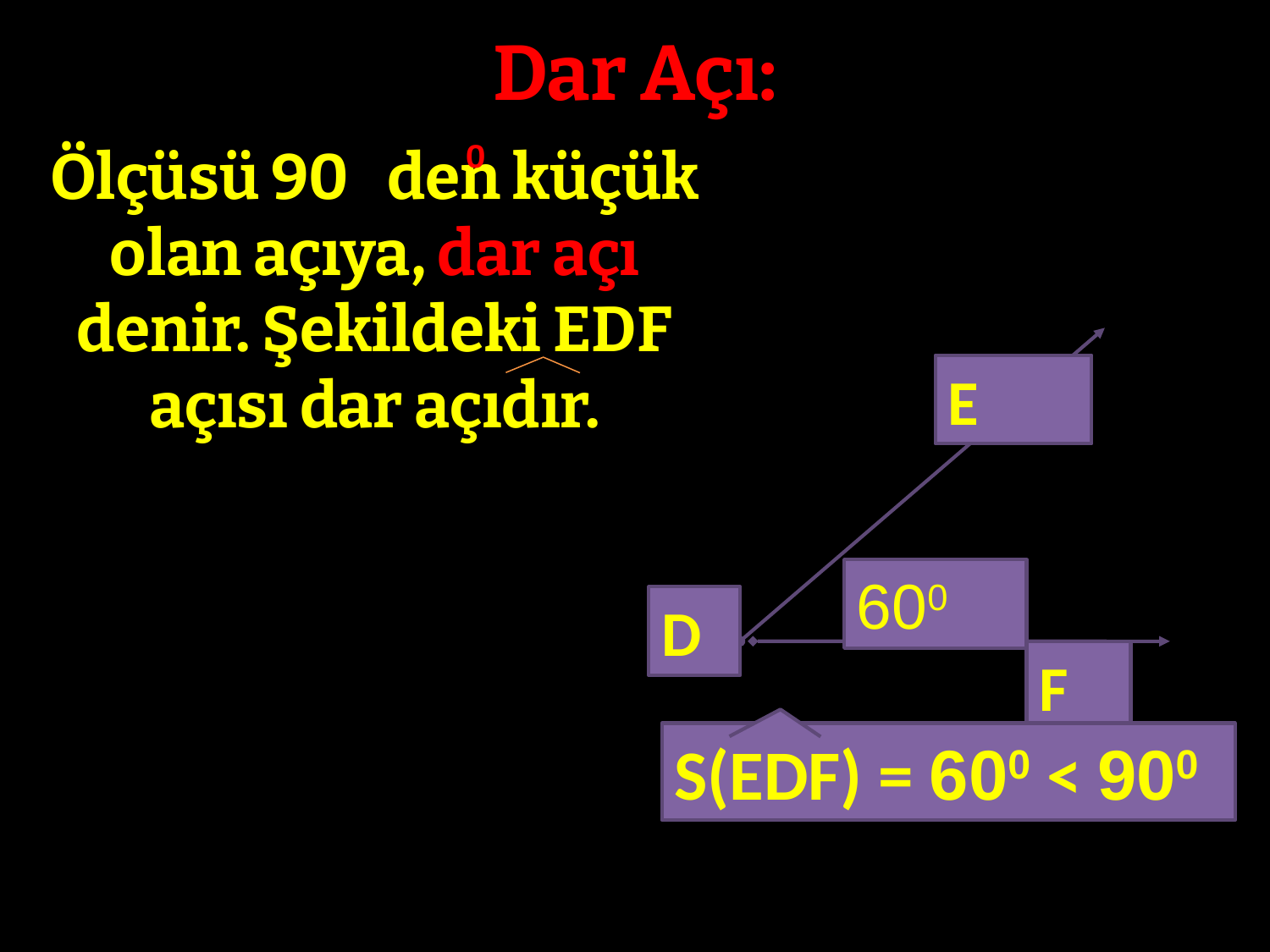

Dar Açı:
Ölçüsü 90    den küçük olan açıya, dar açı denir. Şekildeki EDF açısı dar açıdır.
0
#

E
600
D

F

S(EDF) = 600 < 900